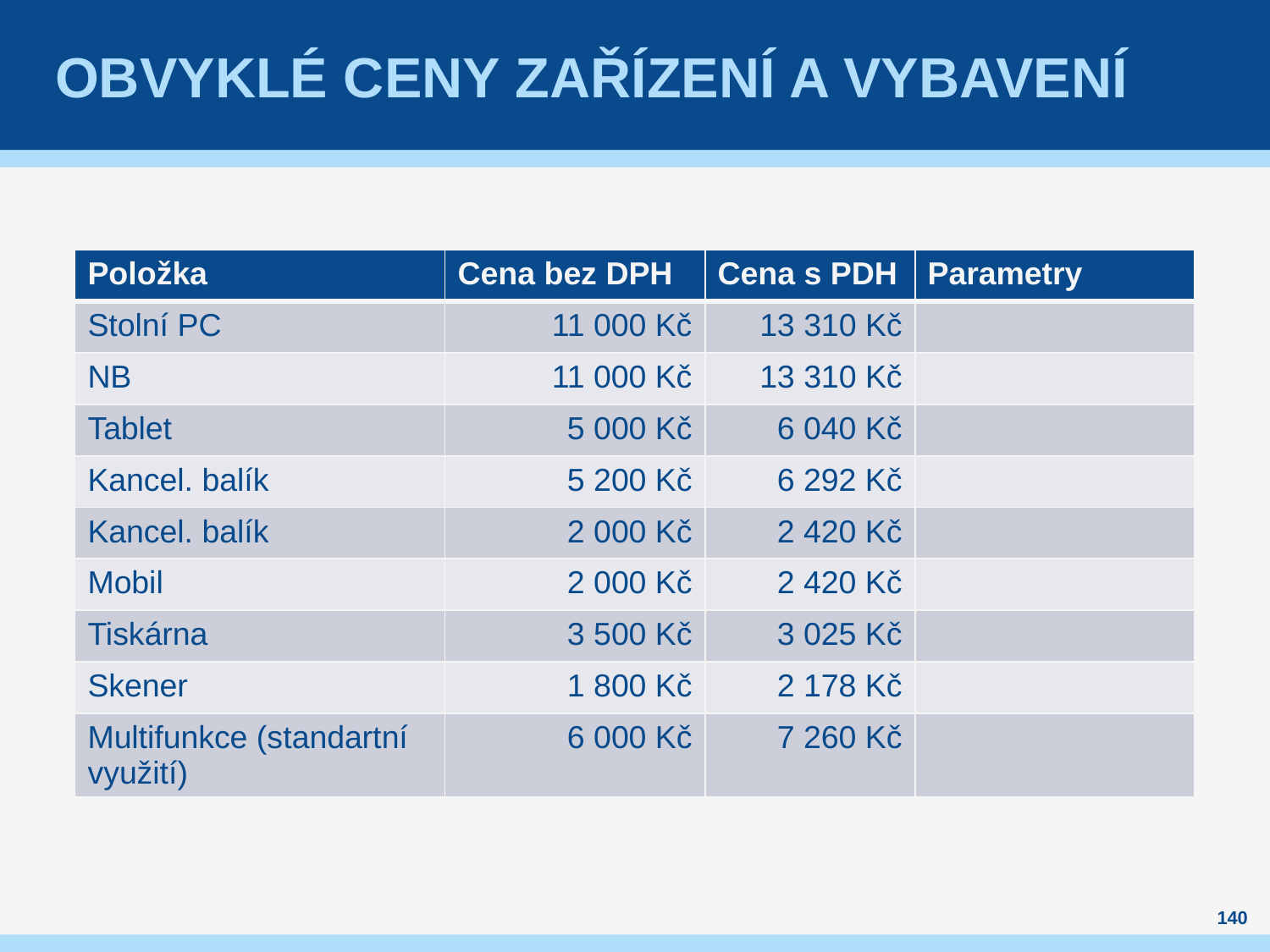

# Obvyklé ceny zařízení a vybavení
| Položka | Cena bez DPH | Cena s PDH | Parametry |
| --- | --- | --- | --- |
| Stolní PC | 11 000 Kč | 13 310 Kč |  |
| NB | 11 000 Kč | 13 310 Kč |  |
| Tablet | 5 000 Kč | 6 040 Kč |  |
| Kancel. balík | 5 200 Kč | 6 292 Kč |  |
| Kancel. balík | 2 000 Kč | 2 420 Kč |  |
| Mobil | 2 000 Kč | 2 420 Kč |  |
| Tiskárna | 3 500 Kč | 3 025 Kč |  |
| Skener | 1 800 Kč | 2 178 Kč |  |
| Multifunkce (standartní využití) | 6 000 Kč | 7 260 Kč |  |
140